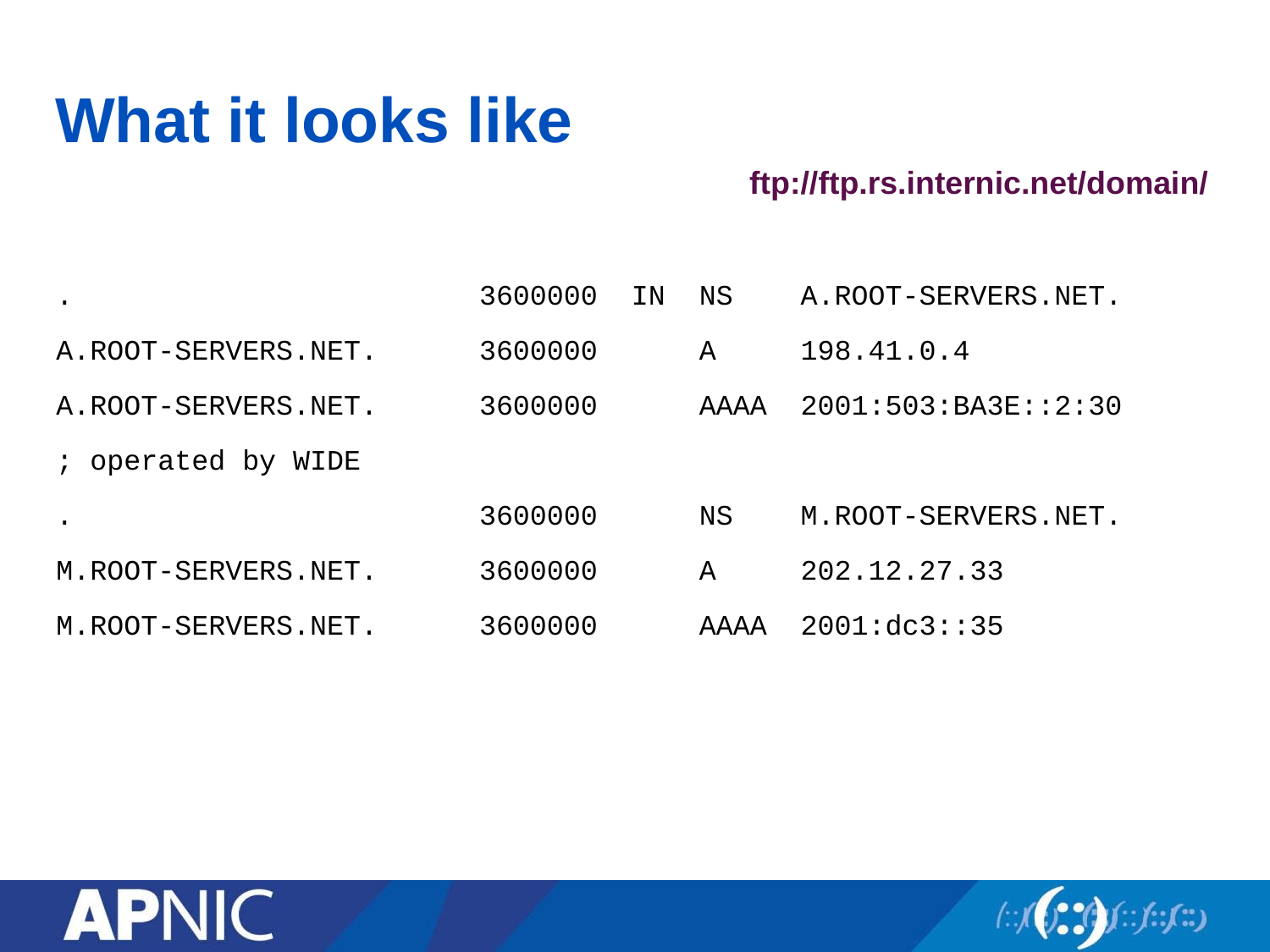

# What it looks like
ftp://ftp.rs.internic.net/domain/

.                        3600000  IN  NS    A.ROOT-SERVERS.NET.
A.ROOT-SERVERS.NET.      3600000      A     198.41.0.4
A.ROOT-SERVERS.NET.      3600000      AAAA  2001:503:BA3E::2:30
; operated by WIDE
.                        3600000      NS    M.ROOT-SERVERS.NET.
M.ROOT-SERVERS.NET.      3600000      A     202.12.27.33
M.ROOT-SERVERS.NET.      3600000      AAAA  2001:dc3::35